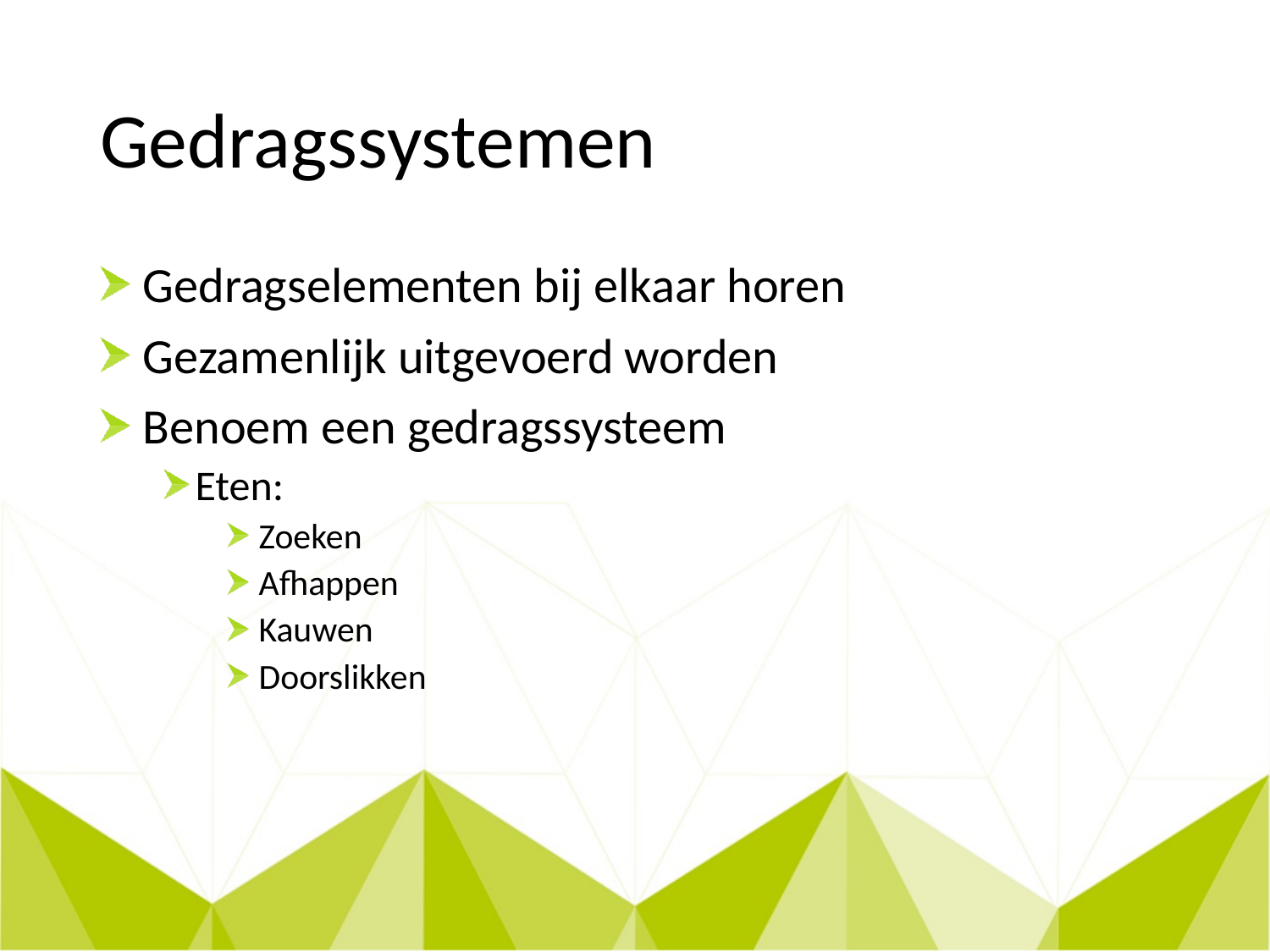

# Gedragssystemen
 Gedragselementen bij elkaar horen
 Gezamenlijk uitgevoerd worden
 Benoem een gedragssysteem
Eten:
Zoeken
Afhappen
Kauwen
Doorslikken